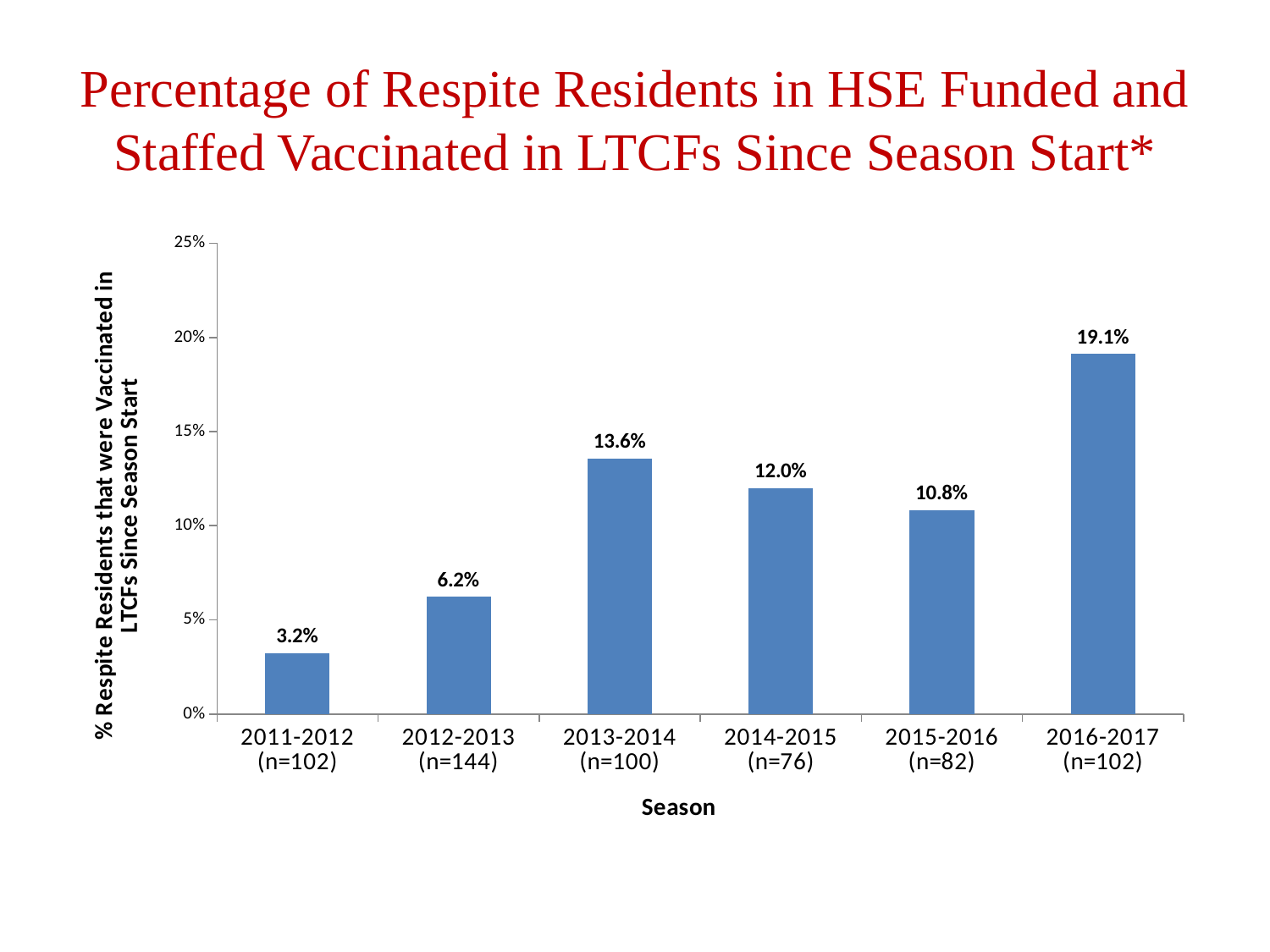

# Percentage of Respite Residents in HSE Funded and Staffed Vaccinated in LTCFs Since Season Start*

### Chart

| Category | % Respite Residents that were Vaccinated in LTCFs Since Season Start |
|---|---|
| 2011-2012 (n=102) | 0.03220888126548504 |
| 2012-2013 (n=144) | 0.06221743810548978 |
| 2013-2014 (n=100) | 0.13578947368421052 |
| 2014-2015 (n=76) | 0.12004034969737727 |
| 2015-2016 (n=82) | 0.10835665733706518 |
| 2016-2017 (n=102) | 0.19126637554585152 |